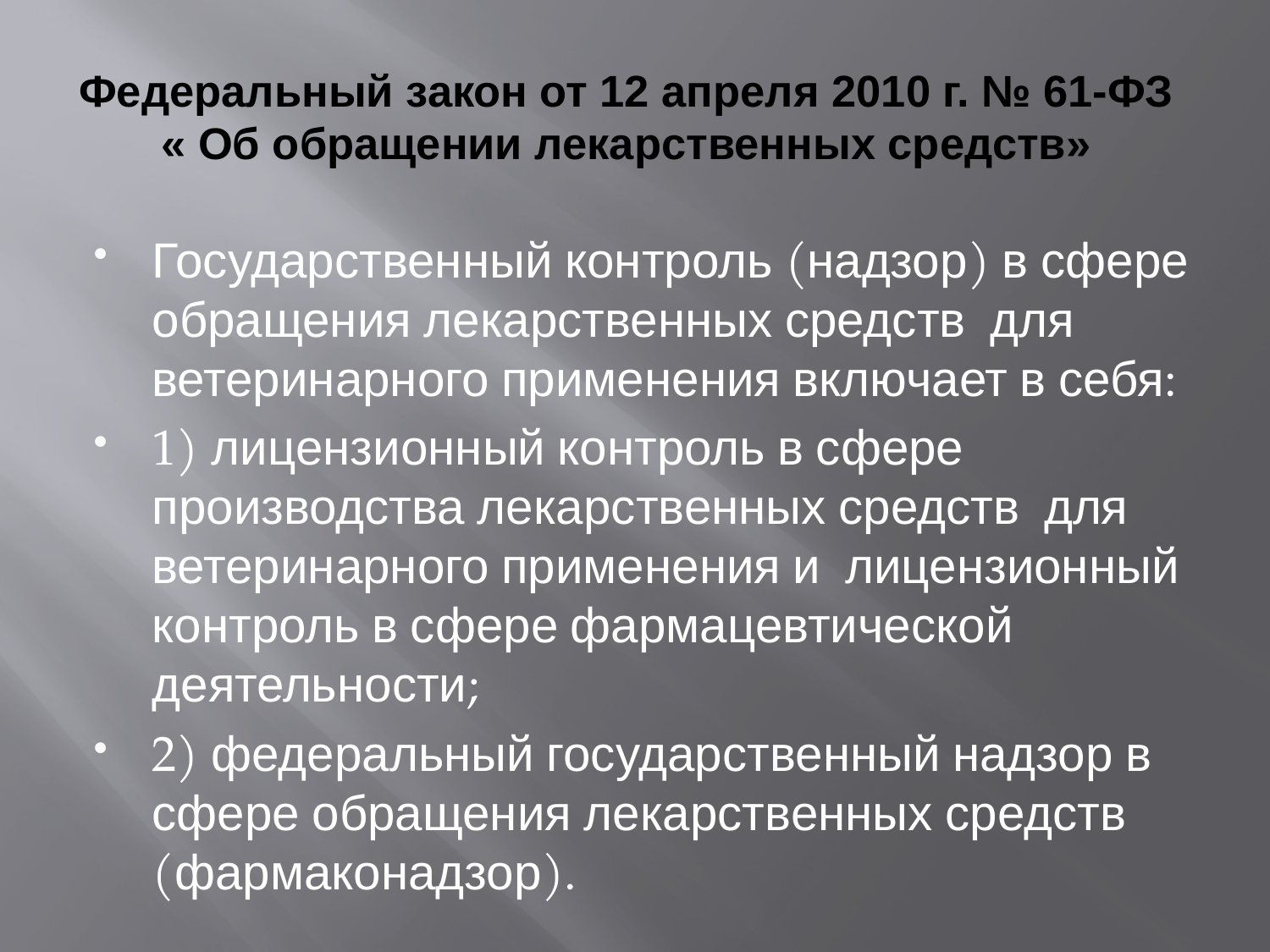

# Федеральный закон от 12 апреля 2010 г. № 61-ФЗ « Об обращении лекарственных средств»
Государственный контроль (надзор) в сфере обращения лекарственных средств  для ветеринарного применения включает в себя:
1) лицензионный контроль в сфере производства лекарственных средств  для ветеринарного применения и  лицензионный контроль в сфере фармацевтической деятельности;
2) федеральный государственный надзор в сфере обращения лекарственных средств (фармаконадзор).